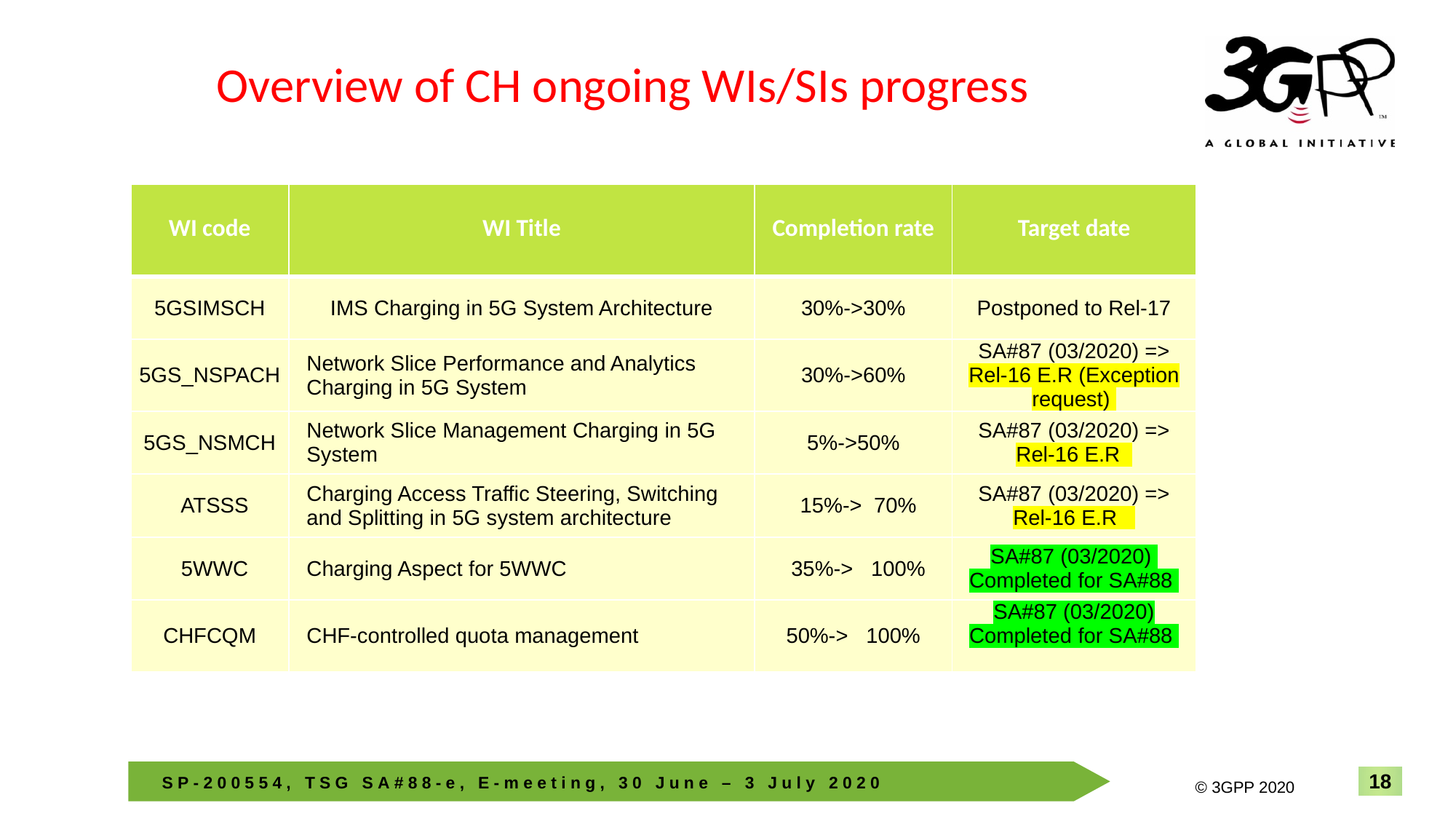

# Overview of CH ongoing WIs/SIs progress
| WI code | WI Title | Completion rate | Target date |
| --- | --- | --- | --- |
| 5GSIMSCH | IMS Charging in 5G System Architecture | 30%->30% | Postponed to Rel-17 |
| 5GS\_NSPACH | Network Slice Performance and Analytics Charging in 5G System | 30%->60% | SA#87 (03/2020) => Rel-16 E.R (Exception request) |
| 5GS\_NSMCH | Network Slice Management Charging in 5G System | 5%->50% | SA#87 (03/2020) => Rel-16 E.R |
| ATSSS | Charging Access Traffic Steering, Switching and Splitting in 5G system architecture | 15%-> 70% | SA#87 (03/2020) => Rel-16 E.R |
| 5WWC | Charging Aspect for 5WWC | 35%-> 100% | SA#87 (03/2020) Completed for SA#88 |
| CHFCQM | CHF-controlled quota management | 50%-> 100% | SA#87 (03/2020) Completed for SA#88 |